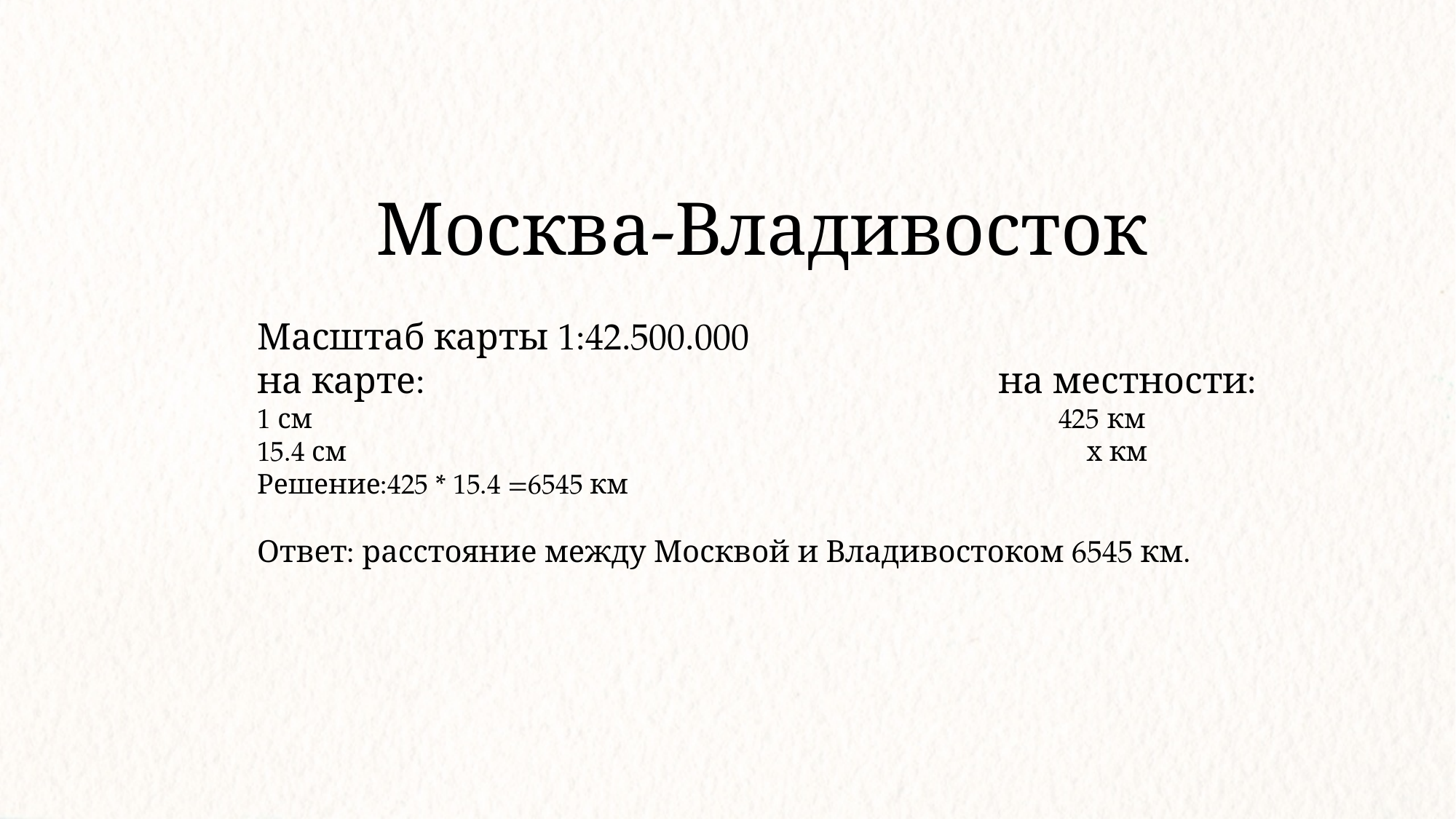

Москва-Владивосток

Масштаб карты 1:42.500.000
на карте:                                                               на местности:
1 см                                                                                                            425 км
15.4 см                                                                                                           х км
Решение:425 * 15.4 =6545 км

Ответ: расстояние между Москвой и Владивостоком 6545 км.